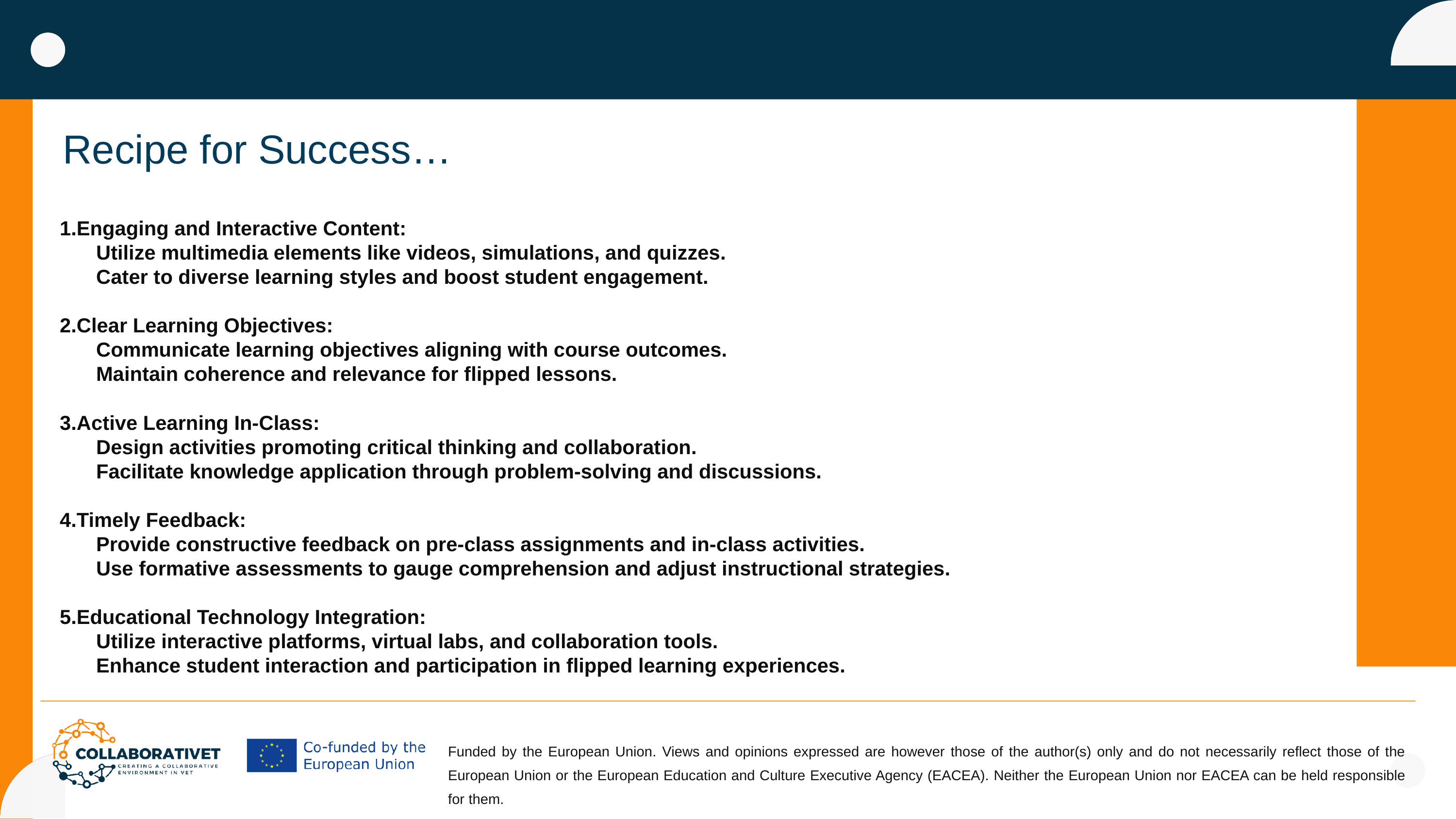

Recipe for Success…
Engaging and Interactive Content:
Utilize multimedia elements like videos, simulations, and quizzes.
Cater to diverse learning styles and boost student engagement.

Clear Learning Objectives:
Communicate learning objectives aligning with course outcomes.
Maintain coherence and relevance for flipped lessons.

Active Learning In-Class:
Design activities promoting critical thinking and collaboration.
Facilitate knowledge application through problem-solving and discussions.

Timely Feedback:
Provide constructive feedback on pre-class assignments and in-class activities.
Use formative assessments to gauge comprehension and adjust instructional strategies.

Educational Technology Integration:
Utilize interactive platforms, virtual labs, and collaboration tools.
Enhance student interaction and participation in flipped learning experiences.

Funded by the European Union. Views and opinions expressed are however those of the author(s) only and do not necessarily reflect those of the European Union or the European Education and Culture Executive Agency (EACEA). Neither the European Union nor EACEA can be held responsible for them.